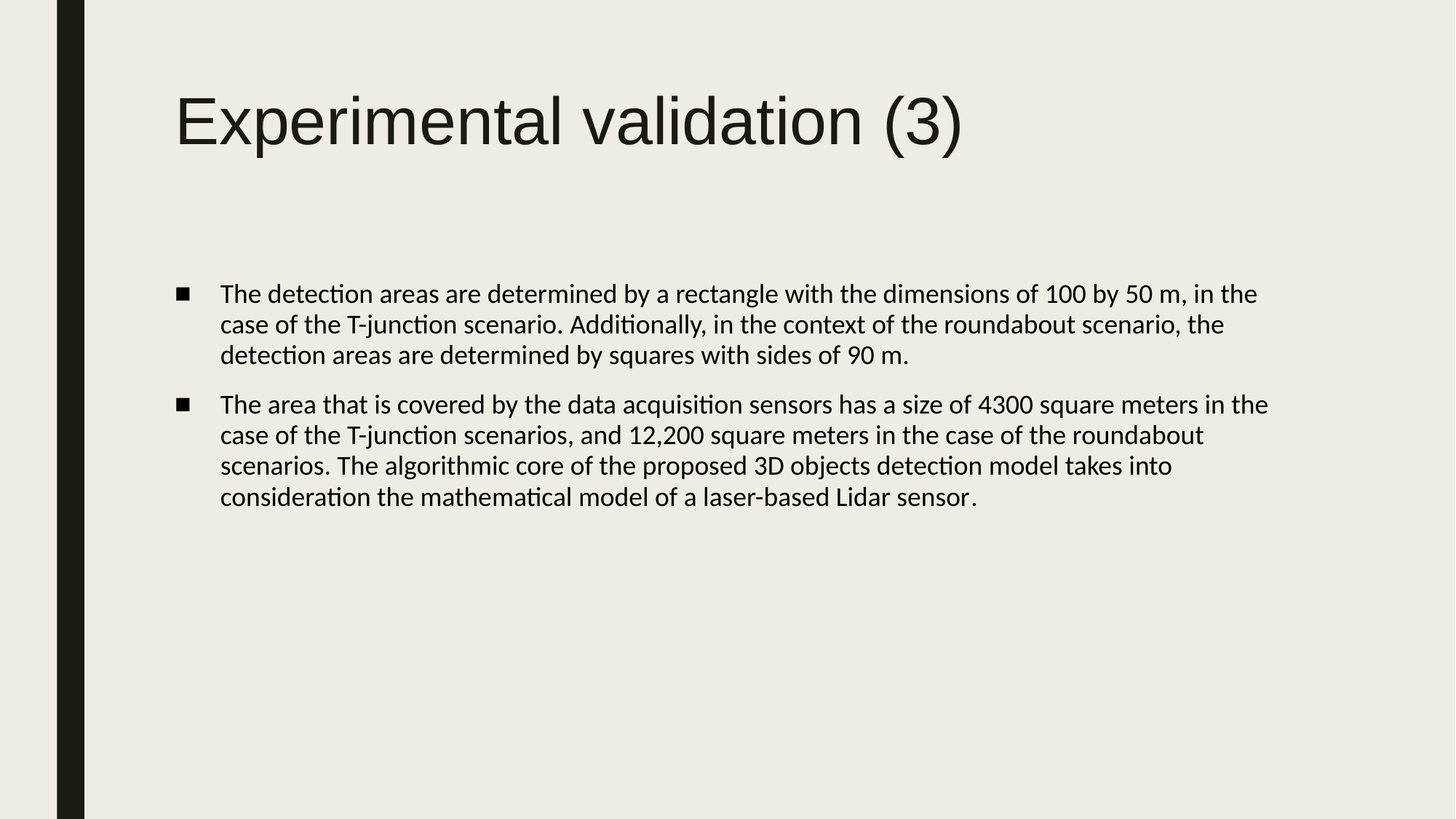

# Experimental validation (3)
The detection areas are determined by a rectangle with the dimensions of 100 by 50 m, in the case of the T-junction scenario. Additionally, in the context of the roundabout scenario, the detection areas are determined by squares with sides of 90 m.
The area that is covered by the data acquisition sensors has a size of 4300 square meters in the case of the T-junction scenarios, and 12,200 square meters in the case of the roundabout scenarios. The algorithmic core of the proposed 3D objects detection model takes into consideration the mathematical model of a laser-based Lidar sensor.